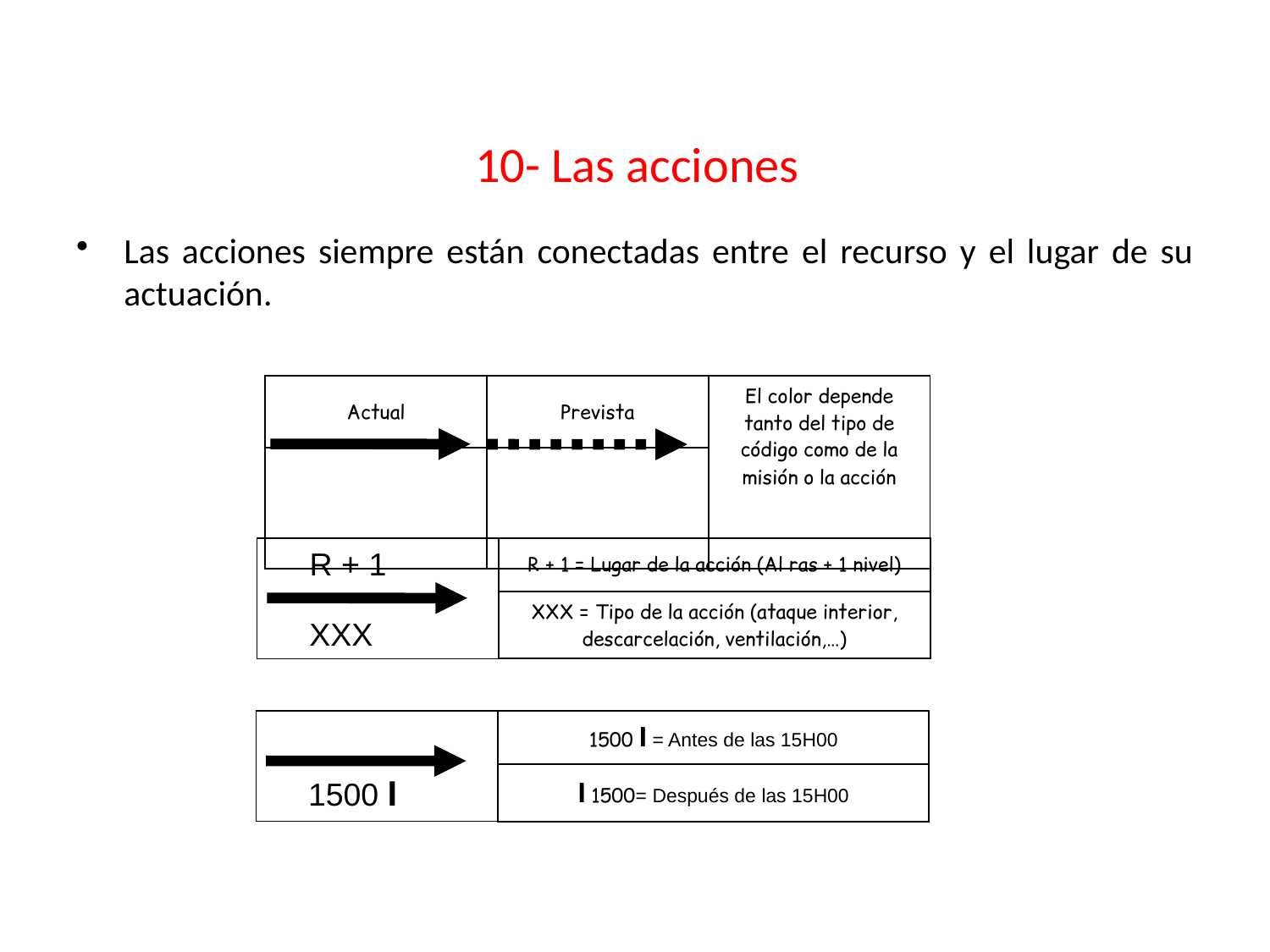

# 10- Las acciones
Las acciones siempre están conectadas entre el recurso y el lugar de su actuación.
| Actual | Prevista | El color depende tanto del tipo de código como de la misión o la acción |
| --- | --- | --- |
|  |  |  |

|  | R + 1 = Lugar de la acción (Al ras + 1 nivel) |
| --- | --- |
|  | XXX = Tipo de la acción (ataque interior, descarcelación, ventilación,…) |

R + 1

XXX

1500 I
|  | 1500 I = Antes de las 15H00 |
| --- | --- |
|  | I 1500= Después de las 15H00 |